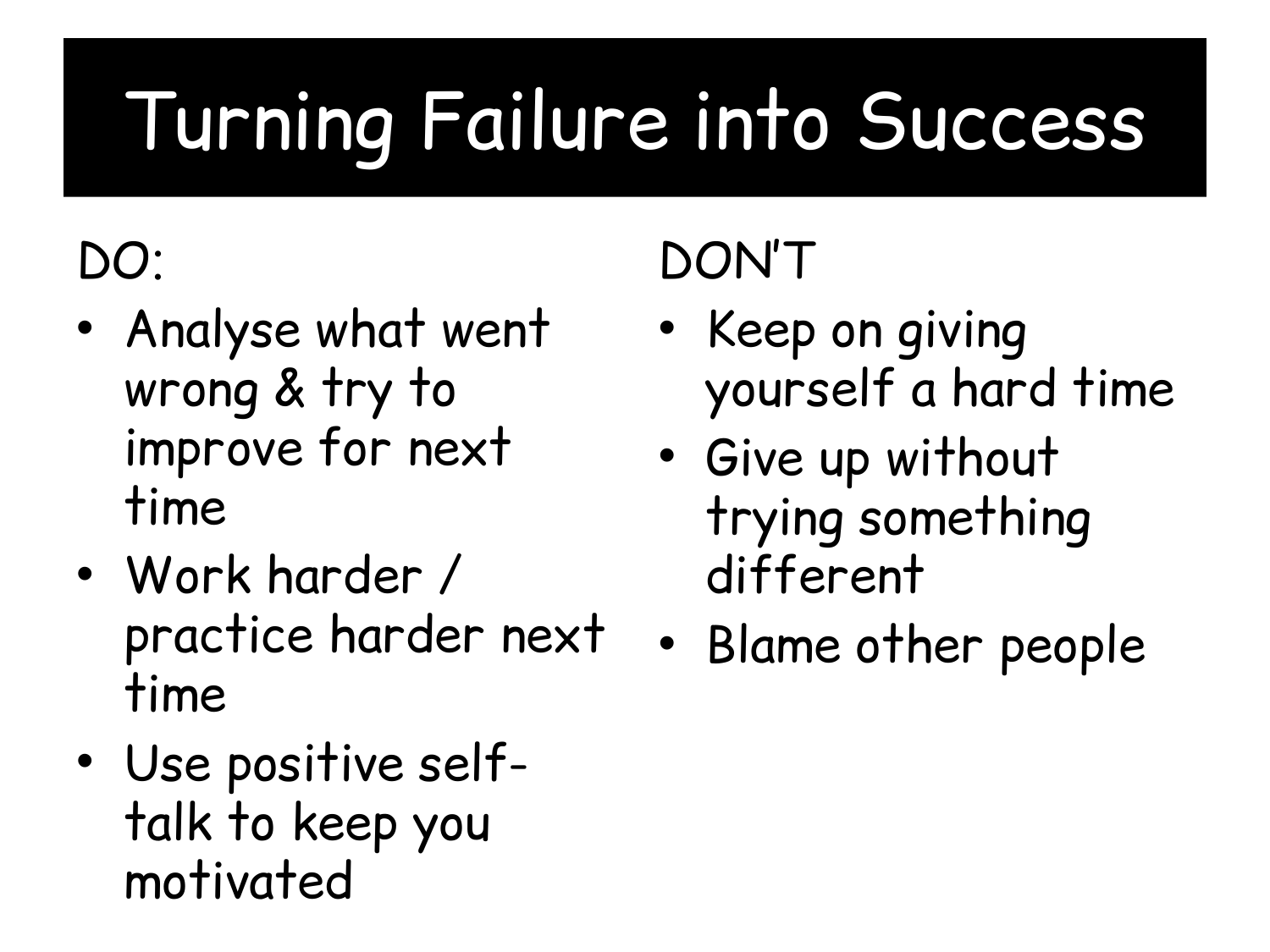

# Turning Failure into Success
DO:
Analyse what went wrong & try to improve for next time
Work harder / practice harder next time
Use positive self-talk to keep you motivated

DON’T
Keep on giving yourself a hard time
Give up without trying something different
Blame other people